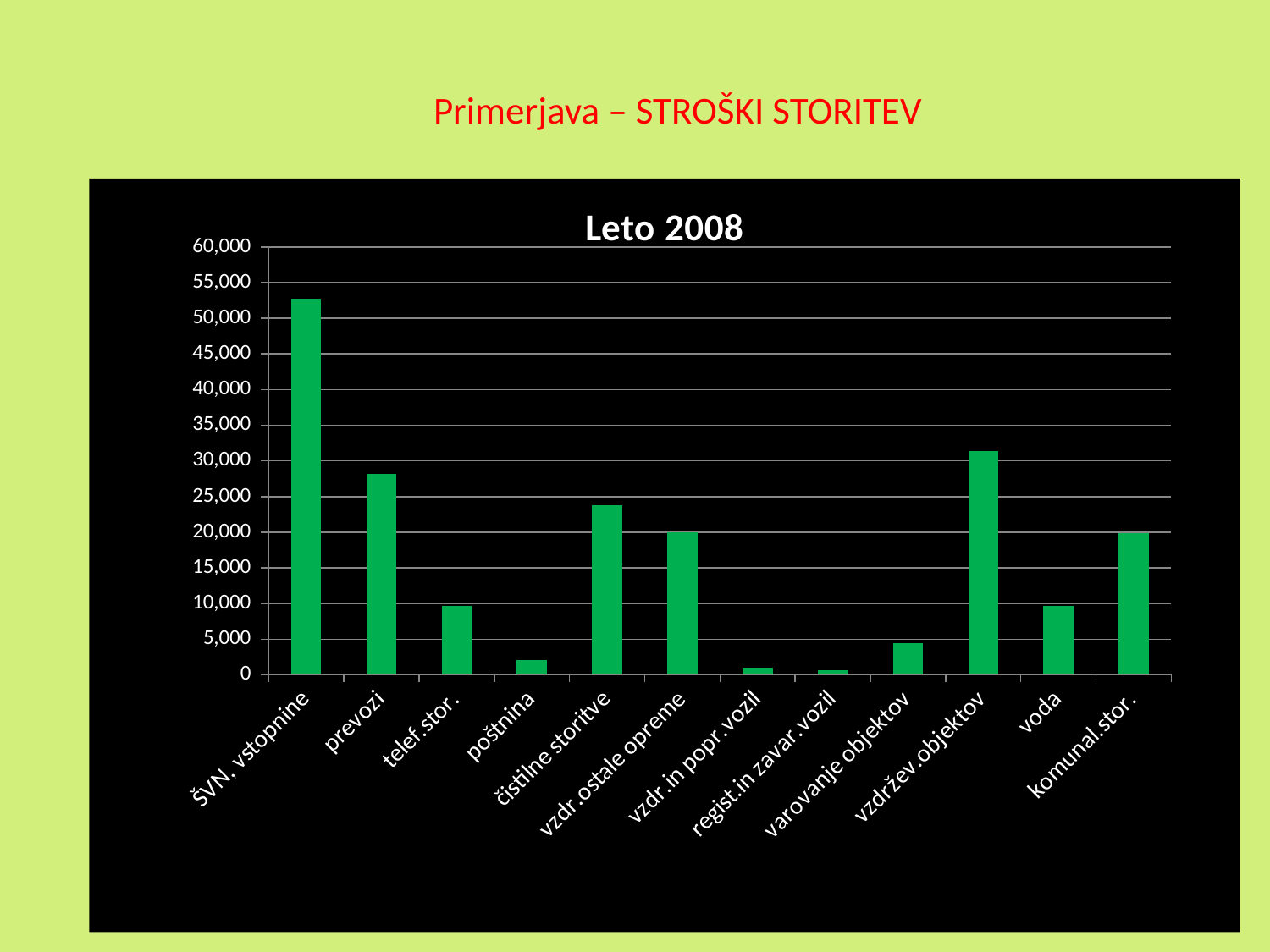

# Primerjava – STROŠKI STORITEV

### Chart:

| Category | Leto 2008 |
|---|---|
| ŠVN, vstopnine | 52709.880000000005 |
| prevozi | 28131.77 |
| telef.stor. | 9654.56 |
| poštnina | 2108.7799999999997 |
| čistilne storitve | 23822.75 |
| vzdr.ostale opreme | 19986.480000000003 |
| vzdr.in popr.vozil | 989.8499999999999 |
| regist.in zavar.vozil | 680.19 |
| varovanje objektov | 4476.34 |
| vzdržev.objektov | 31394.829999999998 |
| voda | 9674.129999999997 |
| komunal.stor. | 19816.07 |